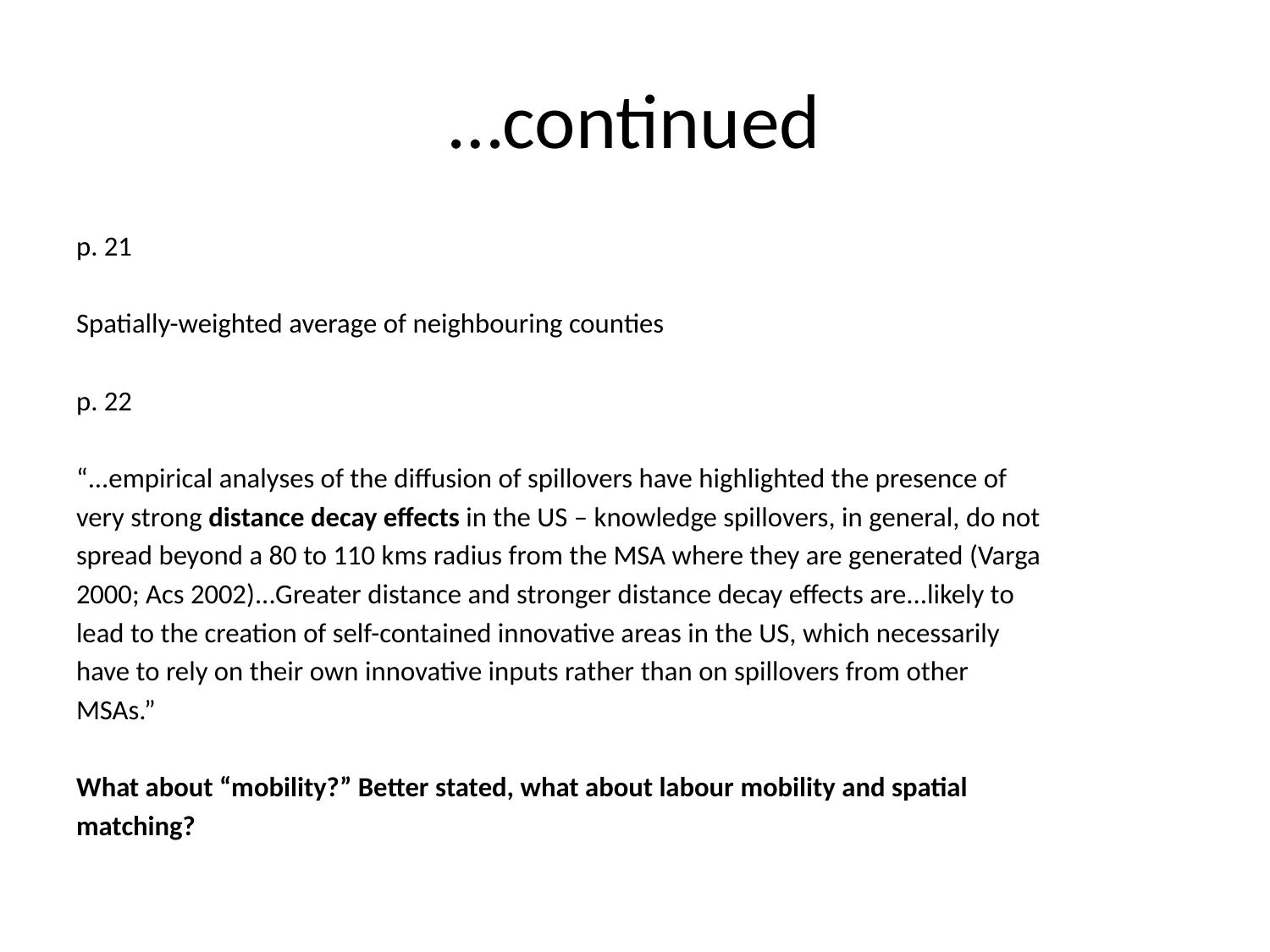

# …continued
p. 21

Spatially-weighted average of neighbouring counties

p. 22

“...empirical analyses of the diffusion of spillovers have highlighted the presence of
very strong distance decay effects in the US – knowledge spillovers, in general, do not
spread beyond a 80 to 110 kms radius from the MSA where they are generated (Varga
2000; Acs 2002)...Greater distance and stronger distance decay effects are...likely to
lead to the creation of self-contained innovative areas in the US, which necessarily
have to rely on their own innovative inputs rather than on spillovers from other
MSAs.”

What about “mobility?” Better stated, what about labour mobility and spatial
matching?